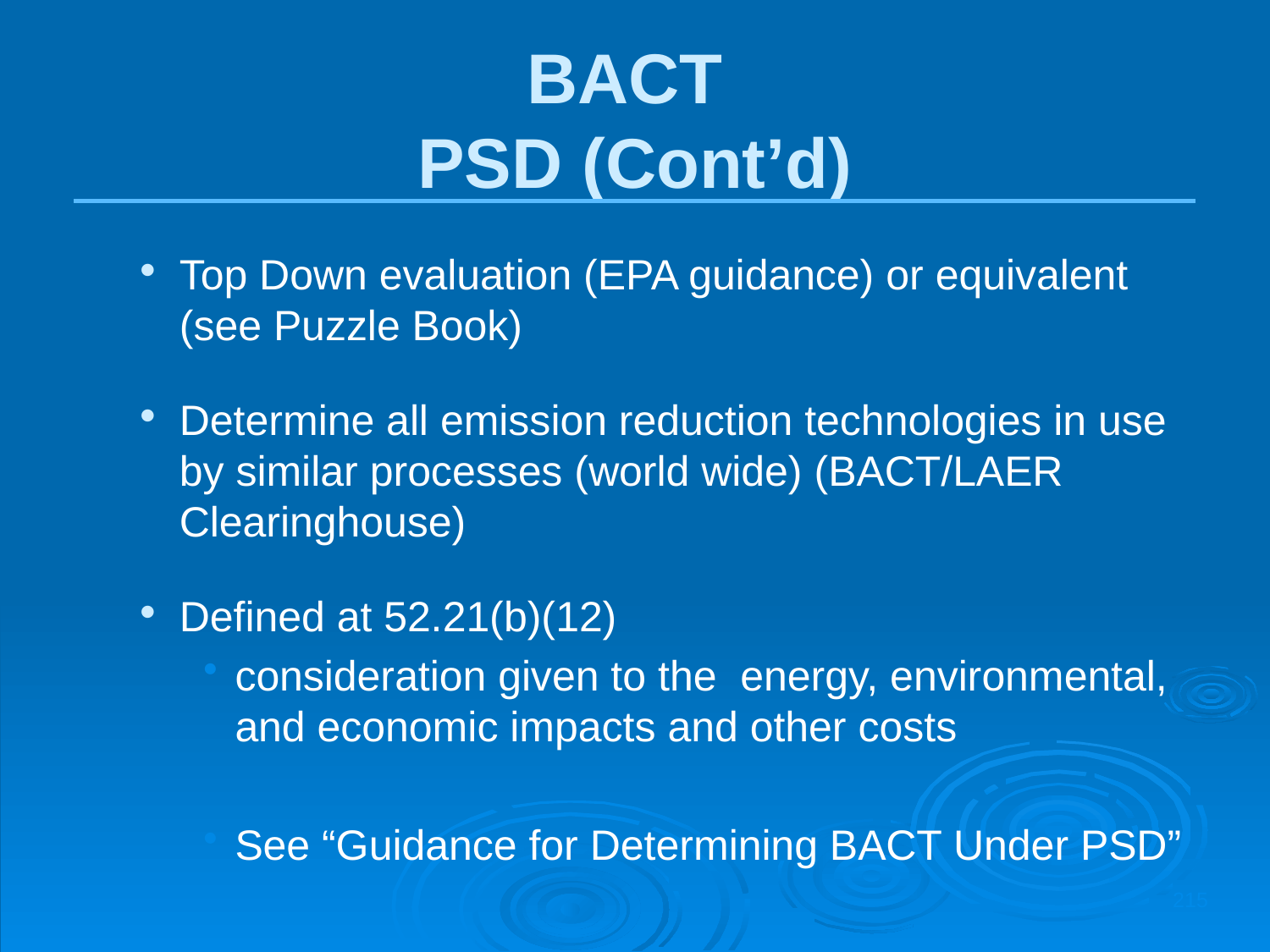

BACT
PSD (Cont’d)

Top Down evaluation (EPA guidance) or equivalent (see Puzzle Book)

Determine all emission reduction technologies in use by similar processes (world wide) (BACT/LAER Clearinghouse)

Defined at 52.21(b)(12)
consideration given to the  energy, environmental, and economic impacts and other costs

See “Guidance for Determining BACT Under PSD”
215